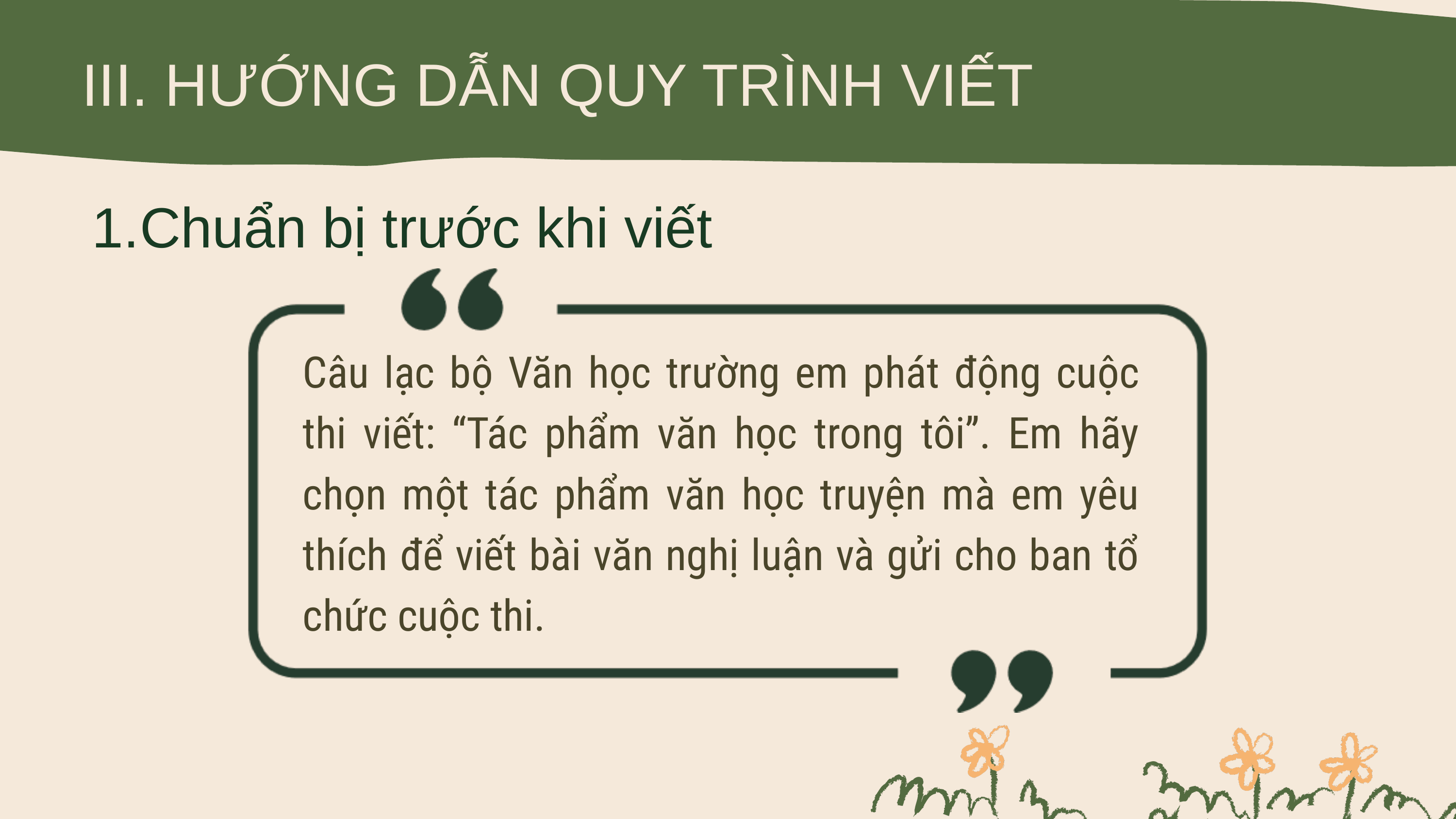

III. HƯỚNG DẪN QUY TRÌNH VIẾT
Chuẩn bị trước khi viết

Câu lạc bộ Văn học trường em phát động cuộc thi viết: “Tác phẩm văn học trong tôi”. Em hãy chọn một tác phẩm văn học truyện mà em yêu thích để viết bài văn nghị luận và gửi cho ban tổ chức cuộc thi.